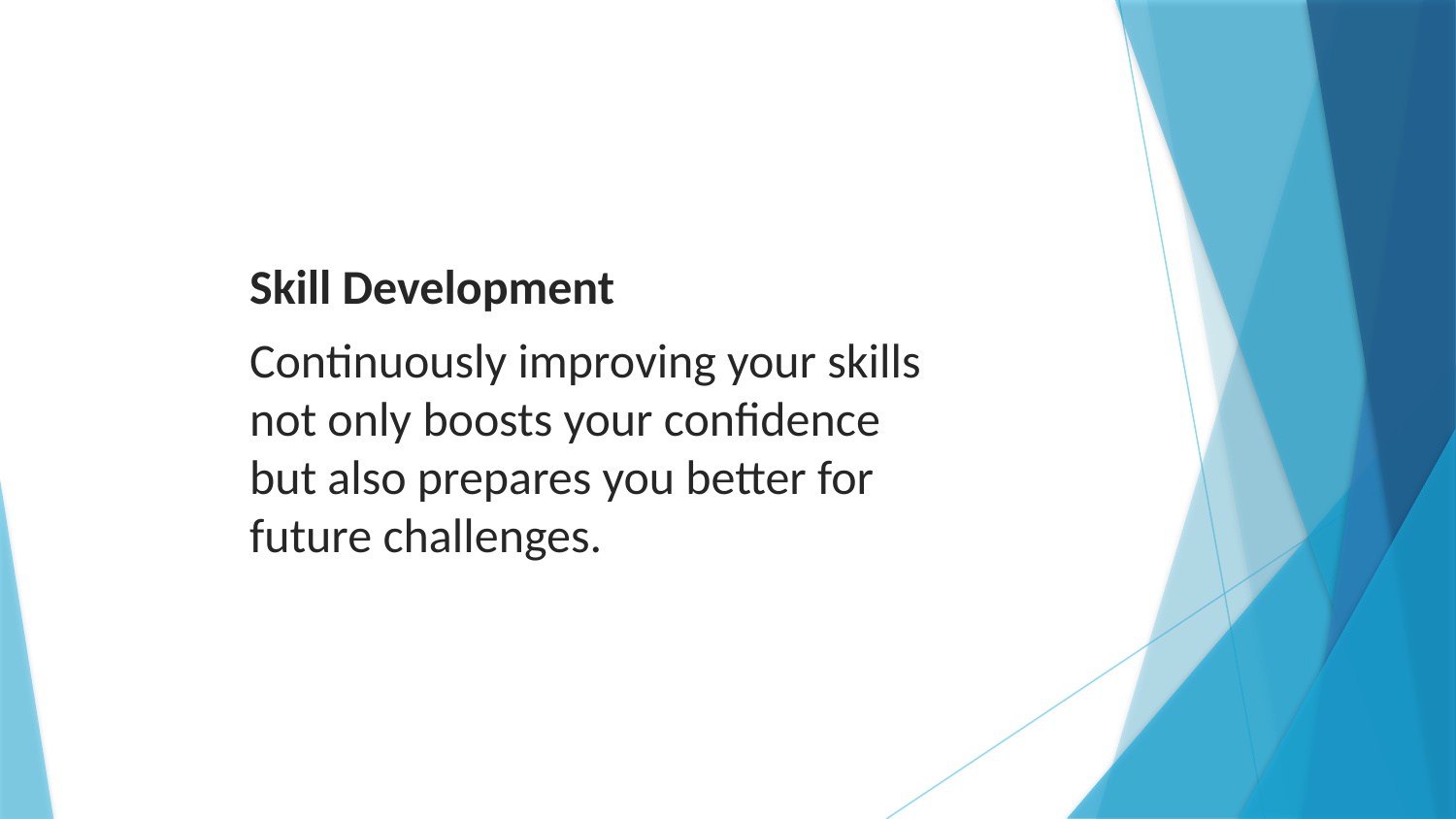

Skill Development
Continuously improving your skills not only boosts your confidence but also prepares you better for future challenges.